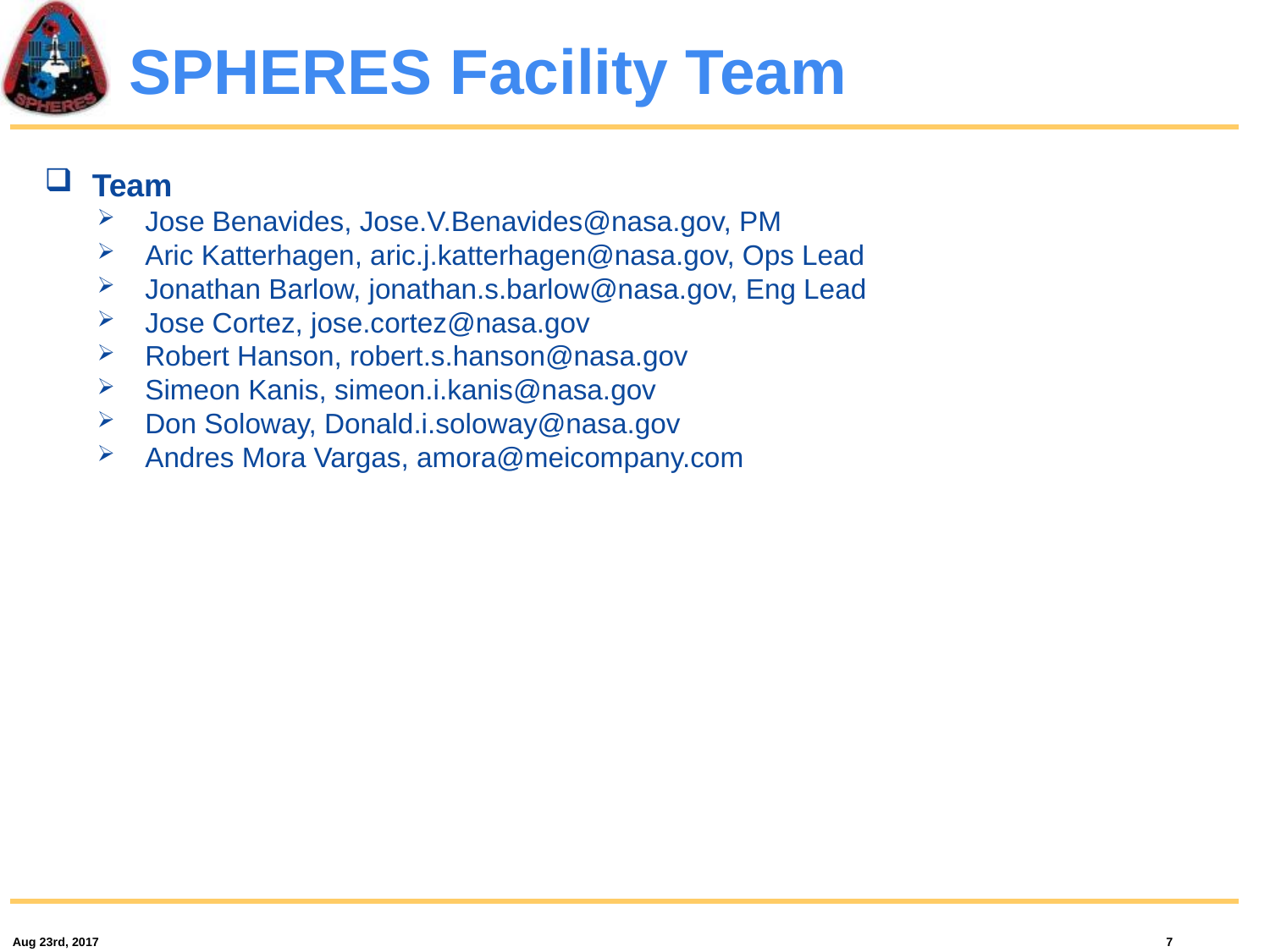

# SPHERES Facility Team
Team
Jose Benavides, Jose.V.Benavides@nasa.gov, PM
Aric Katterhagen, aric.j.katterhagen@nasa.gov, Ops Lead
Jonathan Barlow, jonathan.s.barlow@nasa.gov, Eng Lead
Jose Cortez, jose.cortez@nasa.gov
Robert Hanson, robert.s.hanson@nasa.gov
Simeon Kanis, simeon.i.kanis@nasa.gov
Don Soloway, Donald.i.soloway@nasa.gov
Andres Mora Vargas, amora@meicompany.com